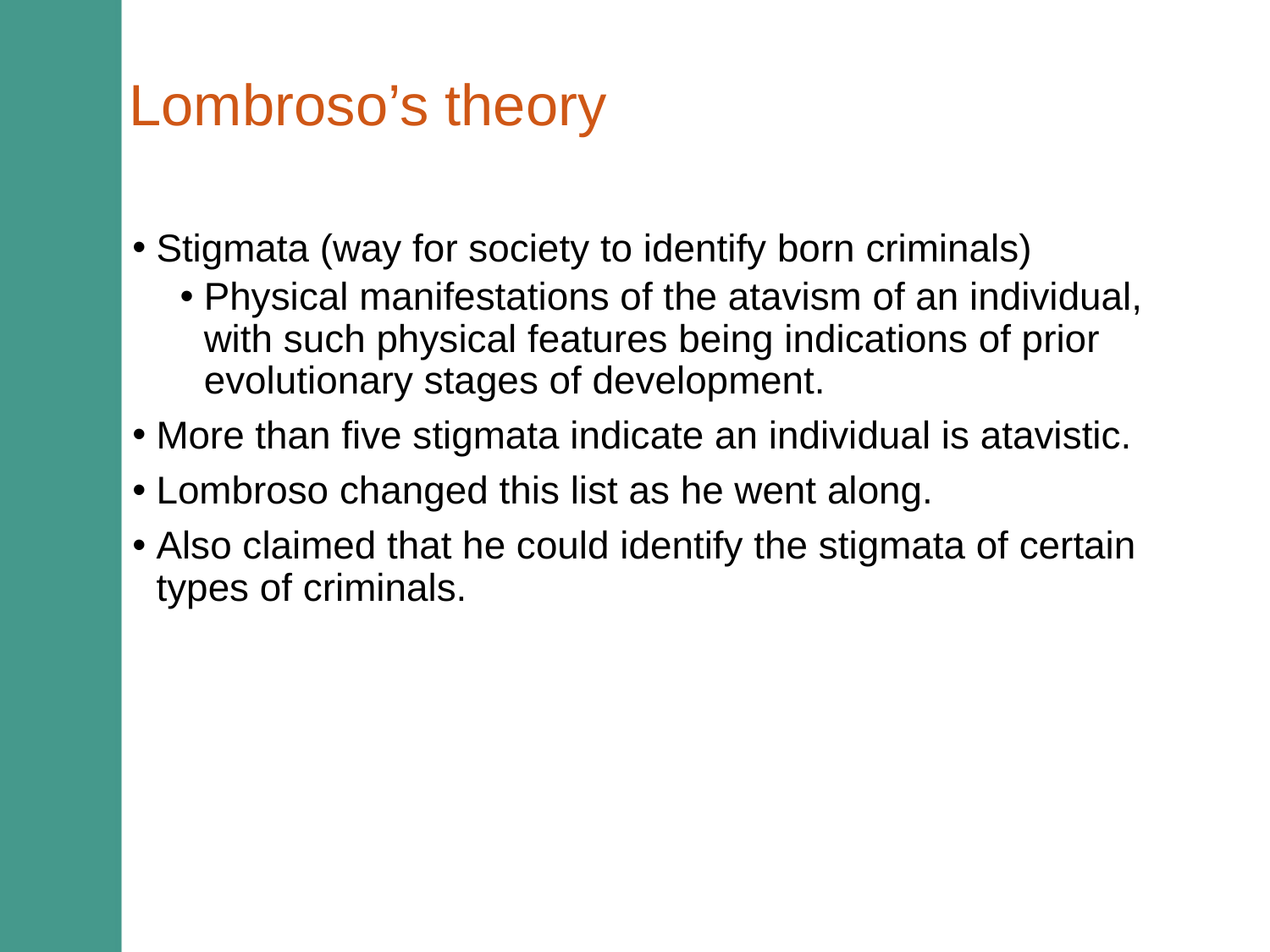

# Lombroso’s theory
Stigmata (way for society to identify born criminals)
Physical manifestations of the atavism of an individual, with such physical features being indications of prior evolutionary stages of development.
More than five stigmata indicate an individual is atavistic.
Lombroso changed this list as he went along.
Also claimed that he could identify the stigmata of certain types of criminals.